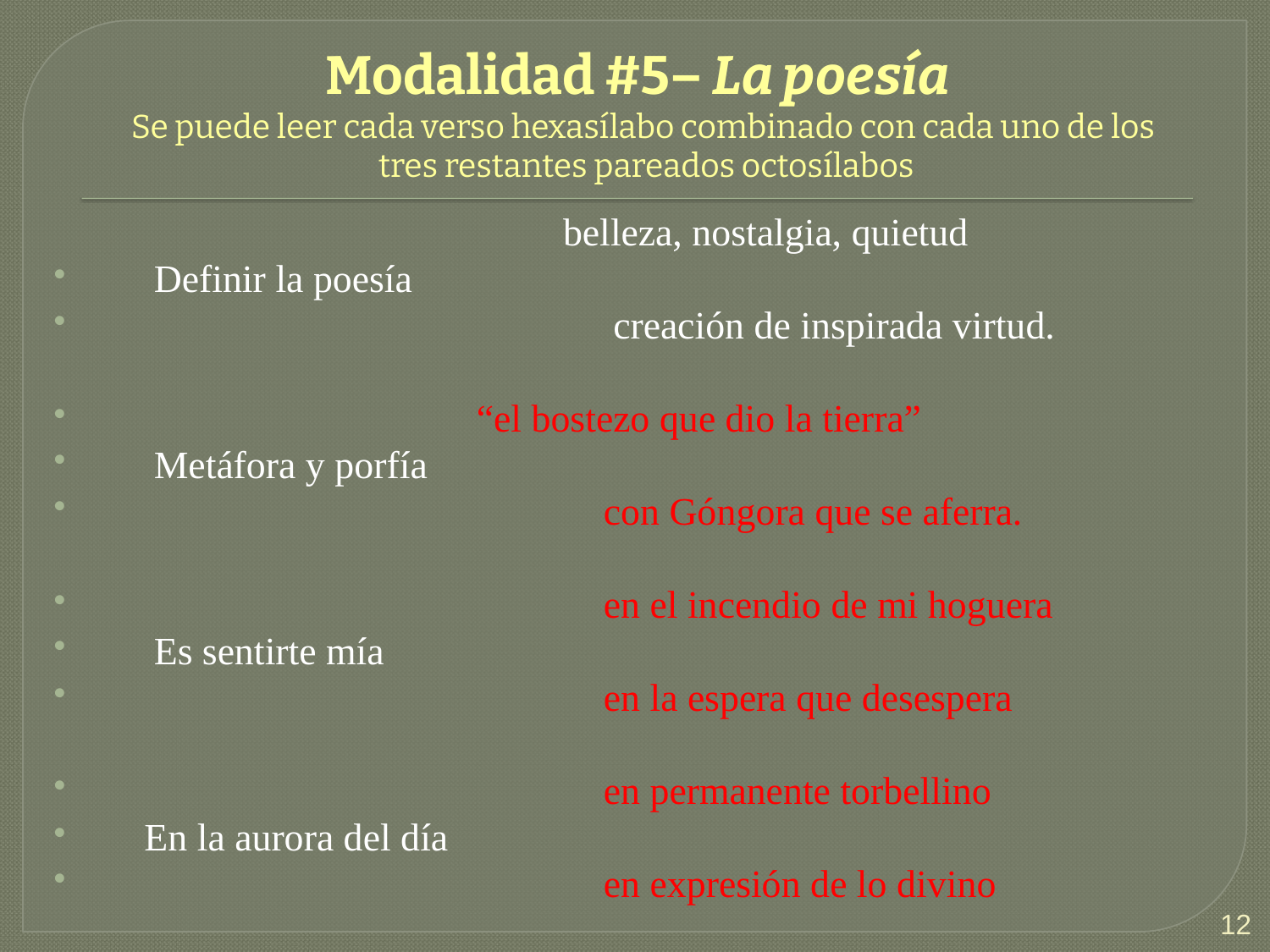

# Modalidad #5– La poesía Se puede leer cada verso hexasílabo combinado con cada uno de los tres restantes pareados octosílabos
				belleza, nostalgia, quietud
      Definir la poesía
                                               	 creación de inspirada virtud.

                       		“el bostezo que dio la tierra”
      Metáfora y porfía
                                                	con Góngora que se aferra.

                                                	en el incendio de mi hoguera
      Es sentirte mía
                                                	en la espera que desespera

      				en permanente torbellino
     En la aurora del día
                                                	en expresión de lo divino

12